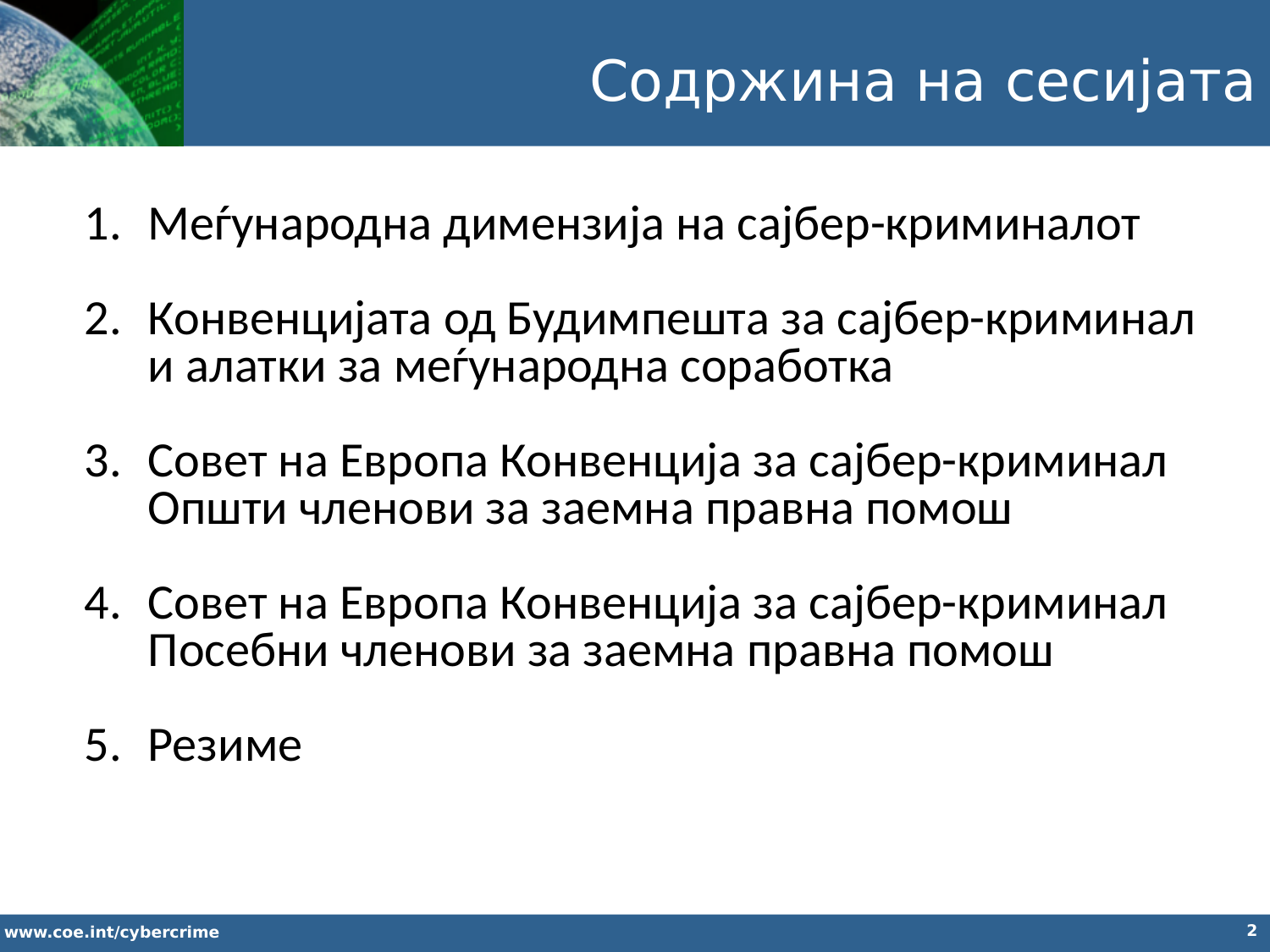

Содржина на сесијата

Меѓународна димензија на сајбер-криминалот

Конвенцијата од Будимпешта за сајбер-криминал и алатки за меѓународна соработка

Совет на Европа Конвенција за сајбер-криминал Општи членови за заемна правна помош

Совет на Европа Конвенција за сајбер-криминал Посебни членови за заемна правна помош

Резиме
2